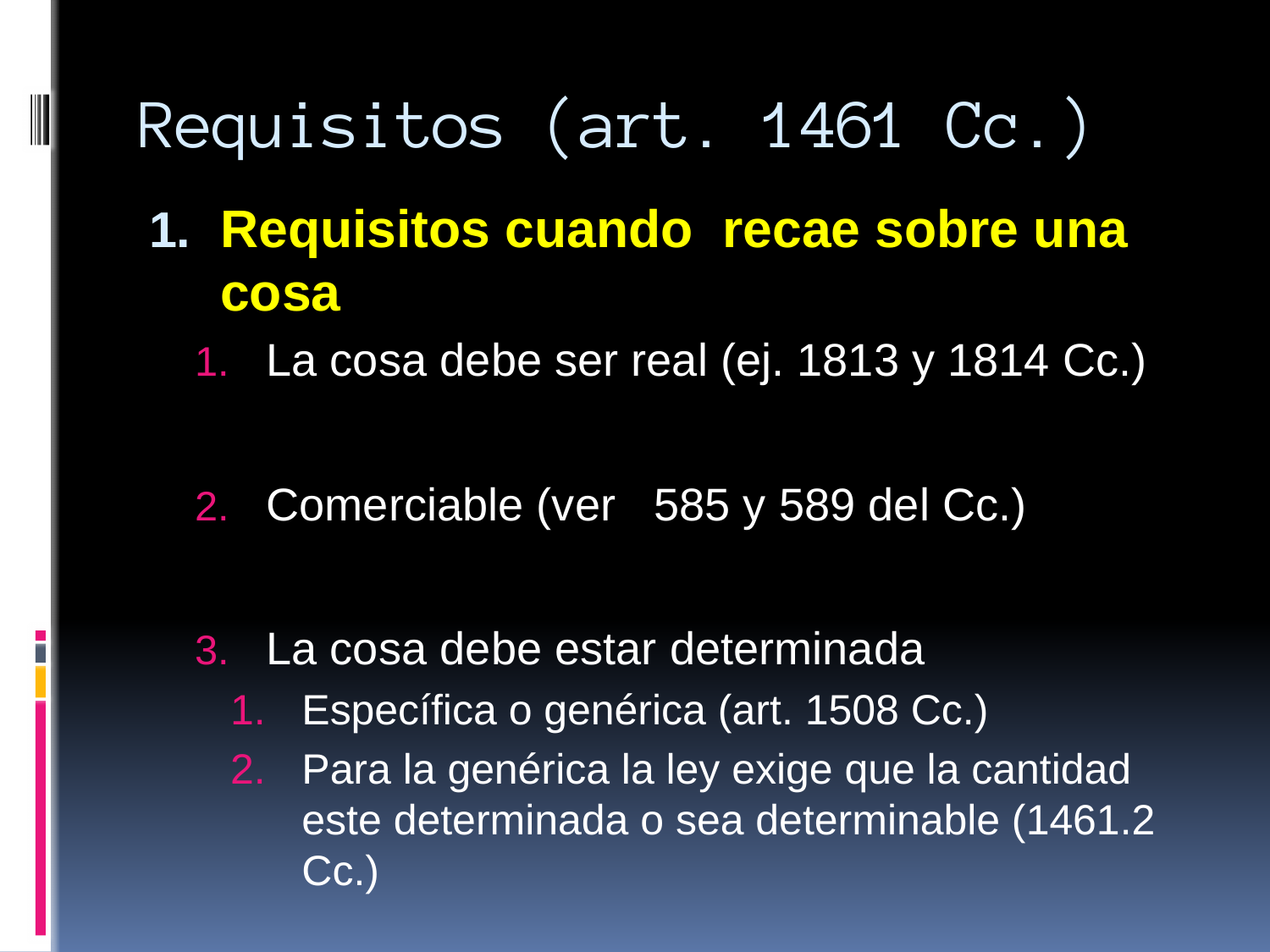

# Requisitos (art. 1461 Cc.)
Requisitos cuando  recae sobre una cosa
La cosa debe ser real (ej. 1813 y 1814 Cc.)

Comerciable (ver   585 y 589 del Cc.)

La cosa debe estar determinada
Específica o genérica (art. 1508 Cc.)
Para la genérica la ley exige que la cantidad este determinada o sea determinable (1461.2 Cc.)